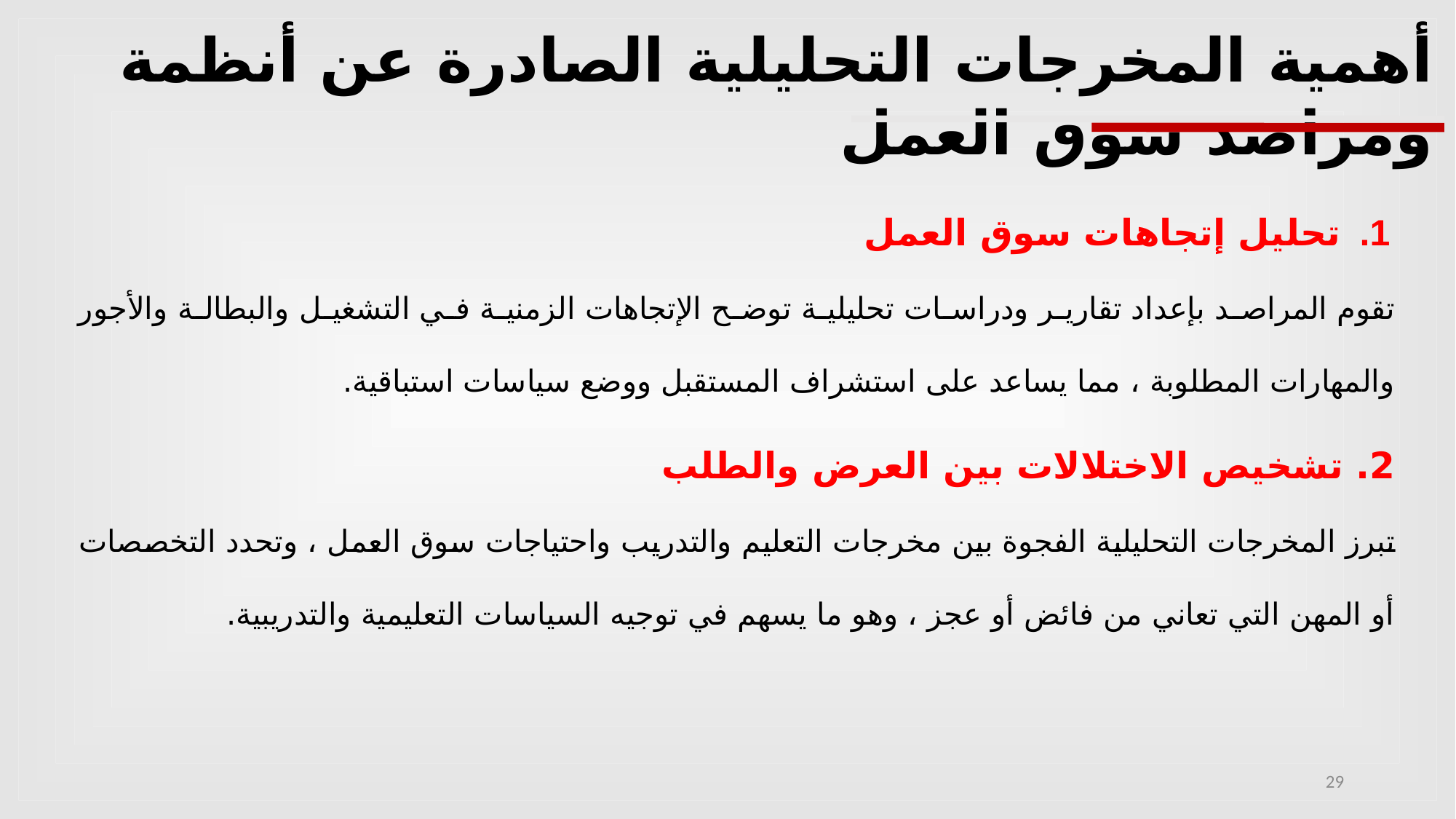

أهمية المخرجات التحليلية الصادرة عن أنظمة ومراصد سوق العمل

تحليل إتجاهات سوق العمل
تقوم المراصد بإعداد تقارير ودراسات تحليلية توضح الإتجاهات الزمنية في التشغيل والبطالة والأجور والمهارات المطلوبة ، مما يساعد على استشراف المستقبل ووضع سياسات استباقية.
2. تشخيص الاختلالات بين العرض والطلب
تبرز المخرجات التحليلية الفجوة بين مخرجات التعليم والتدريب واحتياجات سوق العمل ، وتحدد التخصصات أو المهن التي تعاني من فائض أو عجز ، وهو ما يسهم في توجيه السياسات التعليمية والتدريبية.

29